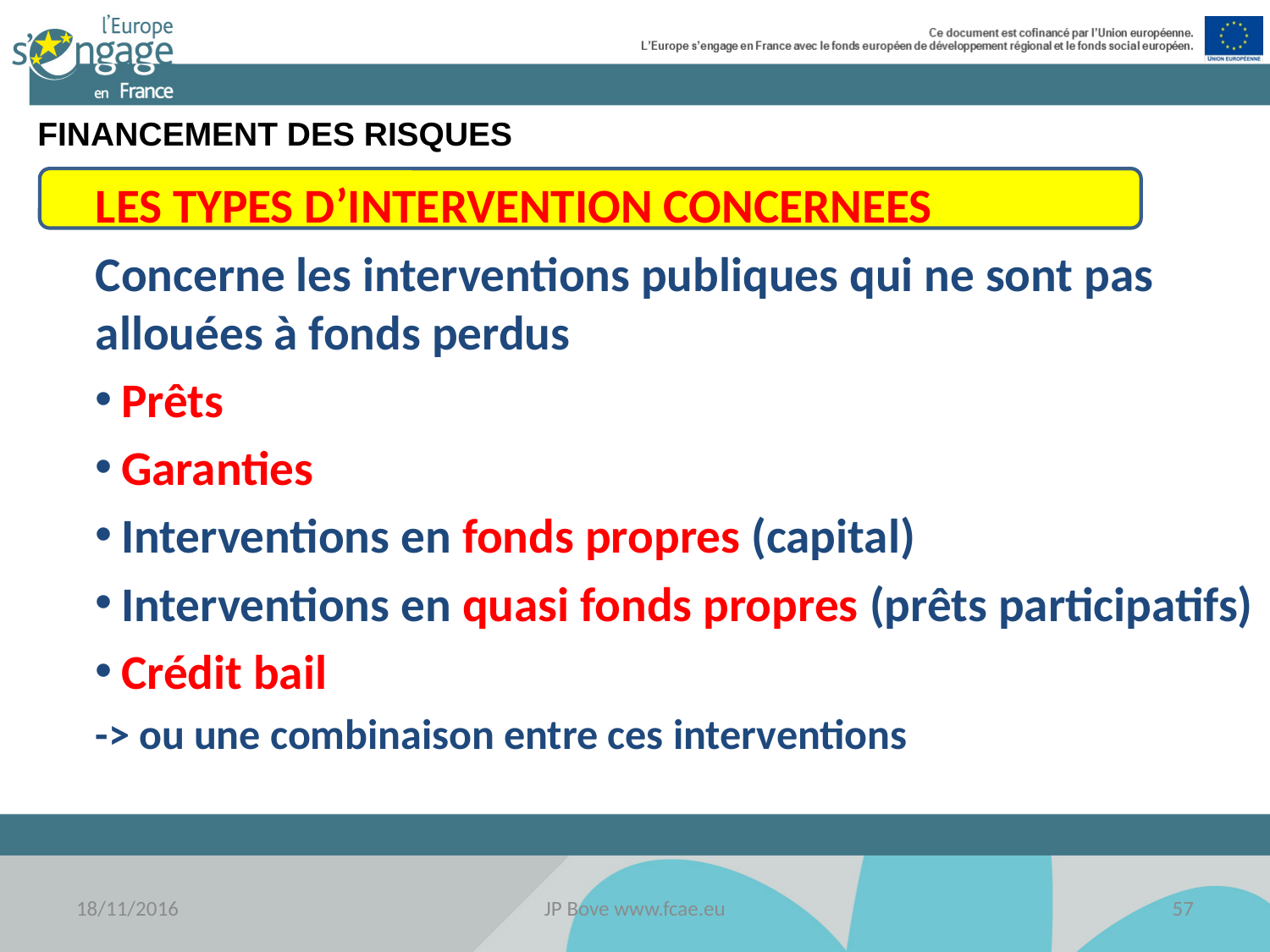

FINANCEMENT DES RISQUES
LES TYPES D’INTERVENTION CONCERNEES
Concerne les interventions publiques qui ne sont pas allouées à fonds perdus
 Prêts
 Garanties
 Interventions en fonds propres (capital)
 Interventions en quasi fonds propres (prêts participatifs)
 Crédit bail
-> ou une combinaison entre ces interventions

18/11/2016
JP Bove www.fcae.eu
57